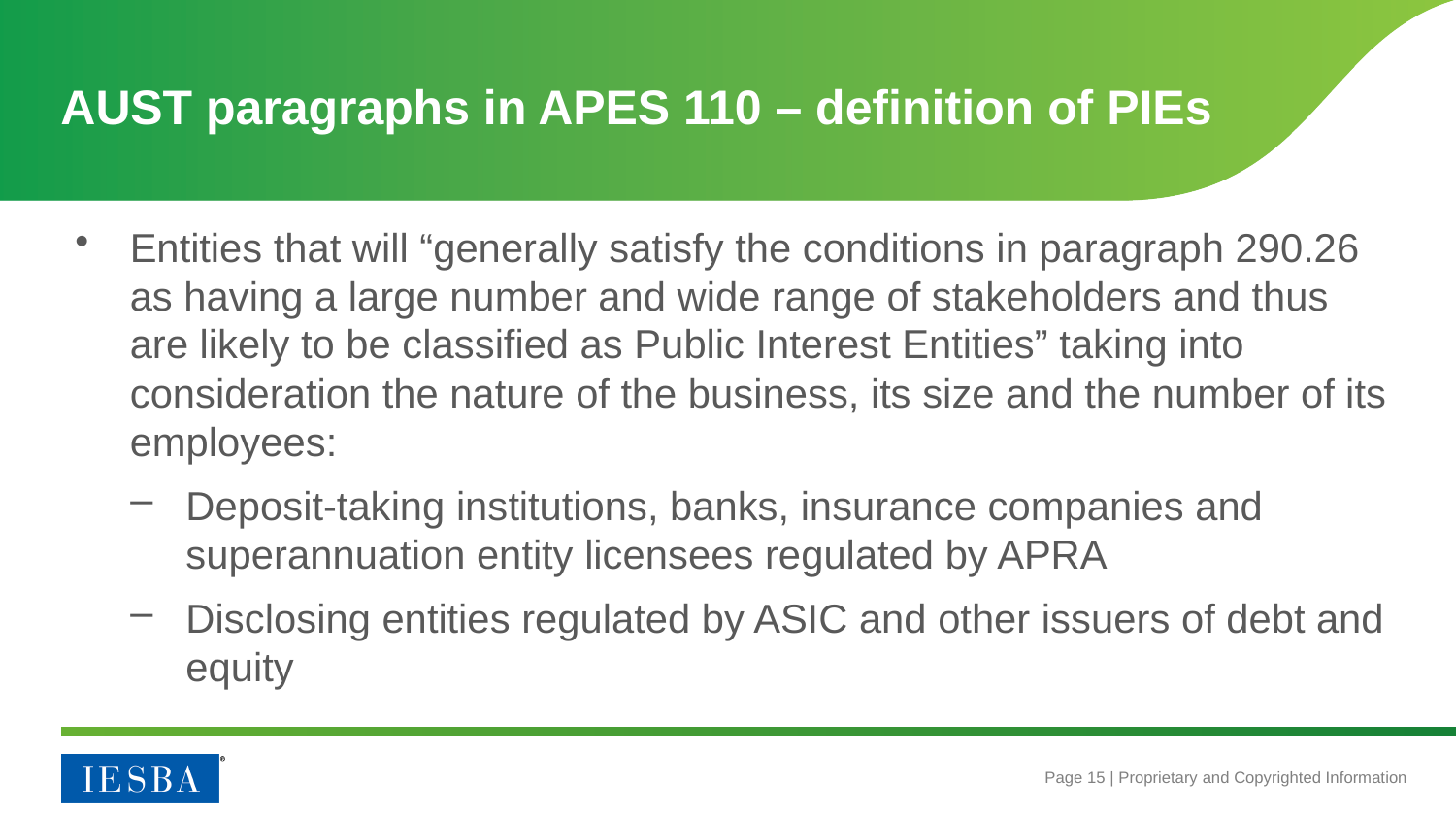

# AUST paragraphs in APES 110 – definition of PIEs
Entities that will “generally satisfy the conditions in paragraph 290.26 as having a large number and wide range of stakeholders and thus are likely to be classified as Public Interest Entities” taking into consideration the nature of the business, its size and the number of its employees:
Deposit-taking institutions, banks, insurance companies and superannuation entity licensees regulated by APRA
Disclosing entities regulated by ASIC and other issuers of debt and equity